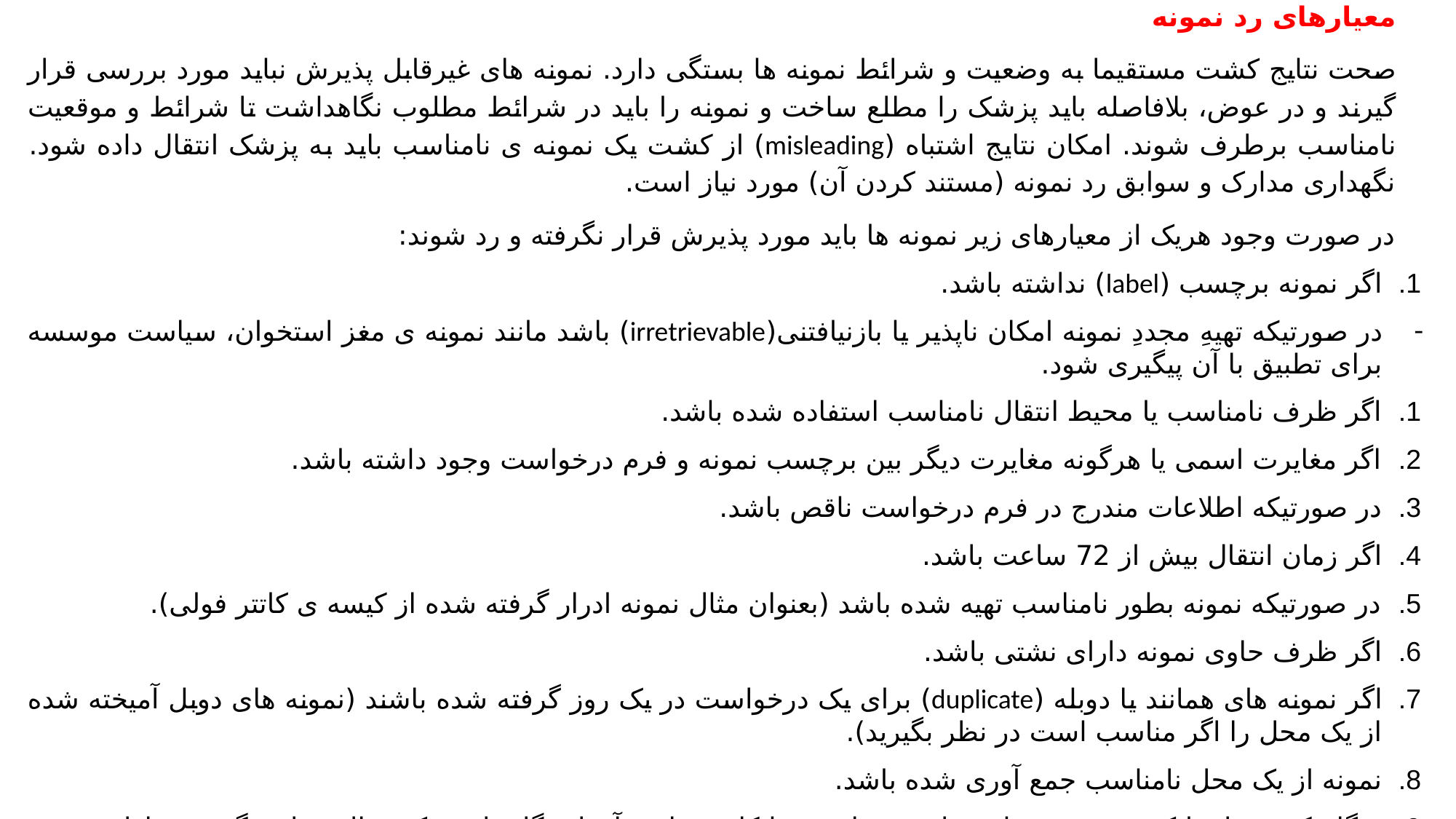

معیارهای رد نمونه
صحت نتایج کشت مستقیما به وضعیت و شرائط نمونه ها بستگی دارد. نمونه های غیرقابل پذیرش نباید مورد بررسی قرار گیرند و در عوض، بلافاصله باید پزشک را مطلع ساخت و نمونه را باید در شرائط مطلوب نگاهداشت تا شرائط و موقعیت نامناسب برطرف شوند. امکان نتایج اشتباه (misleading) از کشت یک نمونه ی نامناسب باید به پزشک انتقال داده شود. نگهداری مدارک و سوابق رد نمونه (مستند کردن آن) مورد نیاز است.
در صورت وجود هریک از معیارهای زیر نمونه ها باید مورد پذیرش قرار نگرفته و رد شوند:
اگر نمونه برچسب (label) نداشته باشد.
در صورتیکه تهیهِ مجددِ نمونه امکان ناپذیر یا بازنیافتنی(irretrievable) باشد مانند نمونه ی مغز استخوان، سیاست موسسه برای تطبیق با آن پیگیری شود.
اگر ظرف نامناسب یا محیط انتقال نامناسب استفاده شده باشد.
اگر مغایرت اسمی یا هرگونه مغایرت دیگر بین برچسب نمونه و فرم درخواست وجود داشته باشد.
در صورتیکه اطلاعات مندرج در فرم درخواست ناقص باشد.
اگر زمان انتقال بیش از 72 ساعت باشد.
در صورتیکه نمونه بطور نامناسب تهیه شده باشد (بعنوان مثال نمونه ادرار گرفته شده از کیسه ی کاتتر فولی).
اگر ظرف حاوی نمونه دارای نشتی باشد.
اگر نمونه های همانند یا دوبله (duplicate) برای یک درخواست در یک روز گرفته شده باشند (نمونه های دوبل آمیخته شده از یک محل را اگر مناسب است در نظر بگیرید).
نمونه از یک محل نامناسب جمع آوری شده باشد.
هنگامیکه مقدار یا کمیت نمونه برای تمام درخواست ها کافی نباشد آزمایشگاه با پزشک معالج تماس گرفته و اولیت بندی کردن تست ها (prioritization of testing) را درخواست کند.